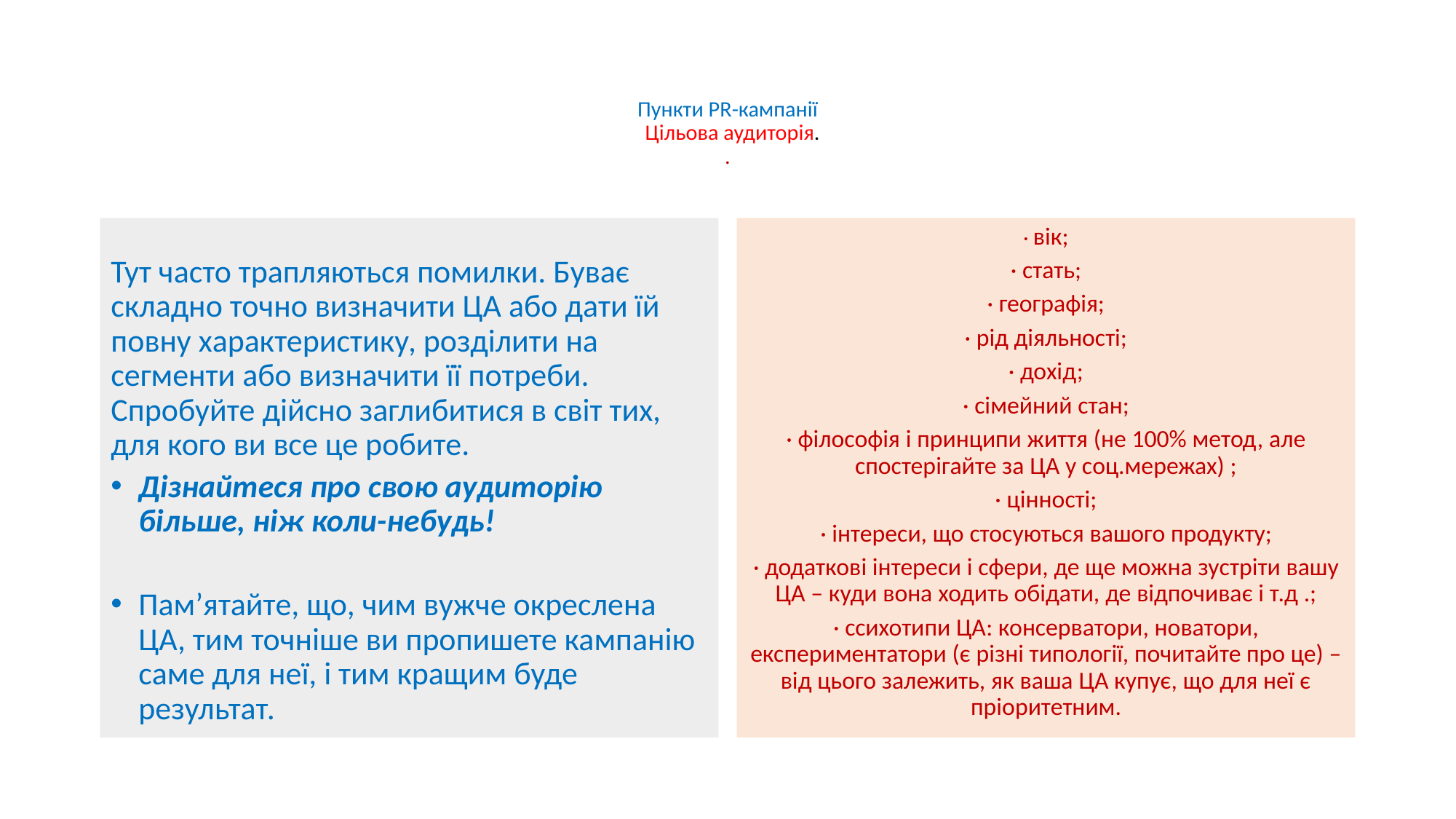

# Пункти PR-кампанії Цільова аудиторія. .

Тут часто трапляються помилки. Буває складно точно визначити ЦА або дати їй повну характеристику, розділити на сегменти або визначити її потреби. Спробуйте дійсно заглибитися в світ тих, для кого ви все це робите.
Дізнайтеся про свою аудиторію більше, ніж коли-небудь!

Пам’ятайте, що, чим вужче окреслена ЦА, тим точніше ви пропишете кампанію саме для неї, і тим кращим буде результат.

· вік;
· стать;
· географія;
· рід діяльності;
· дохід;
· сімейний стан;
· філософія і принципи життя (не 100% метод, але спостерігайте за ЦА у соц.мережах) ;
· цінності;
· інтереси, що стосуються вашого продукту;
· додаткові інтереси і сфери, де ще можна зустріти вашу ЦА – куди вона ходить обідати, де відпочиває і т.д .;
· ссихотипи ЦА: консерватори, новатори, експериментатори (є різні типології, почитайте про це) – від цього залежить, як ваша ЦА купує, що для неї є пріоритетним.